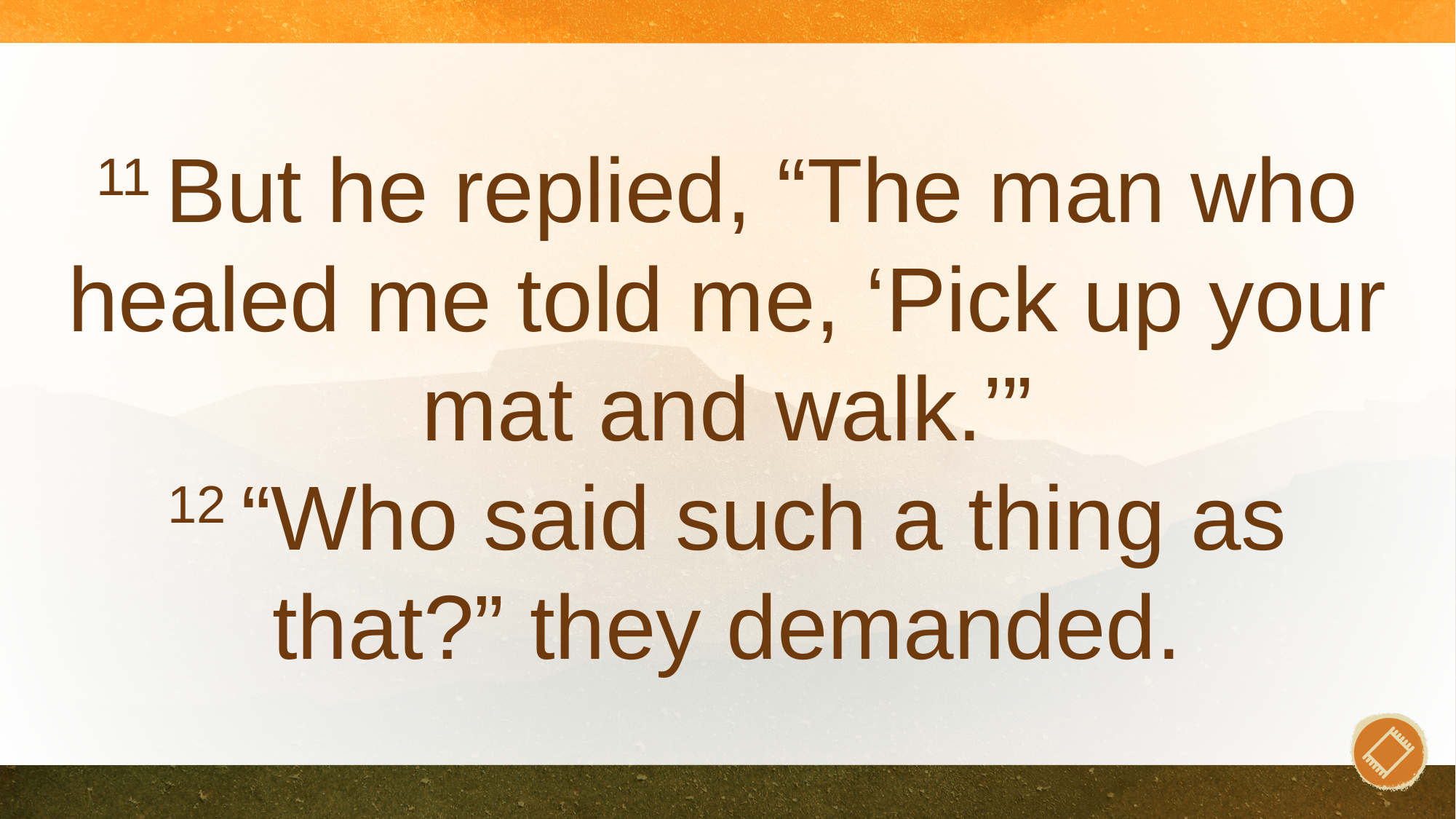

11 But he replied, “The man who healed me told me, ‘Pick up your mat and walk.’”
12 “Who said such a thing as that?” they demanded.